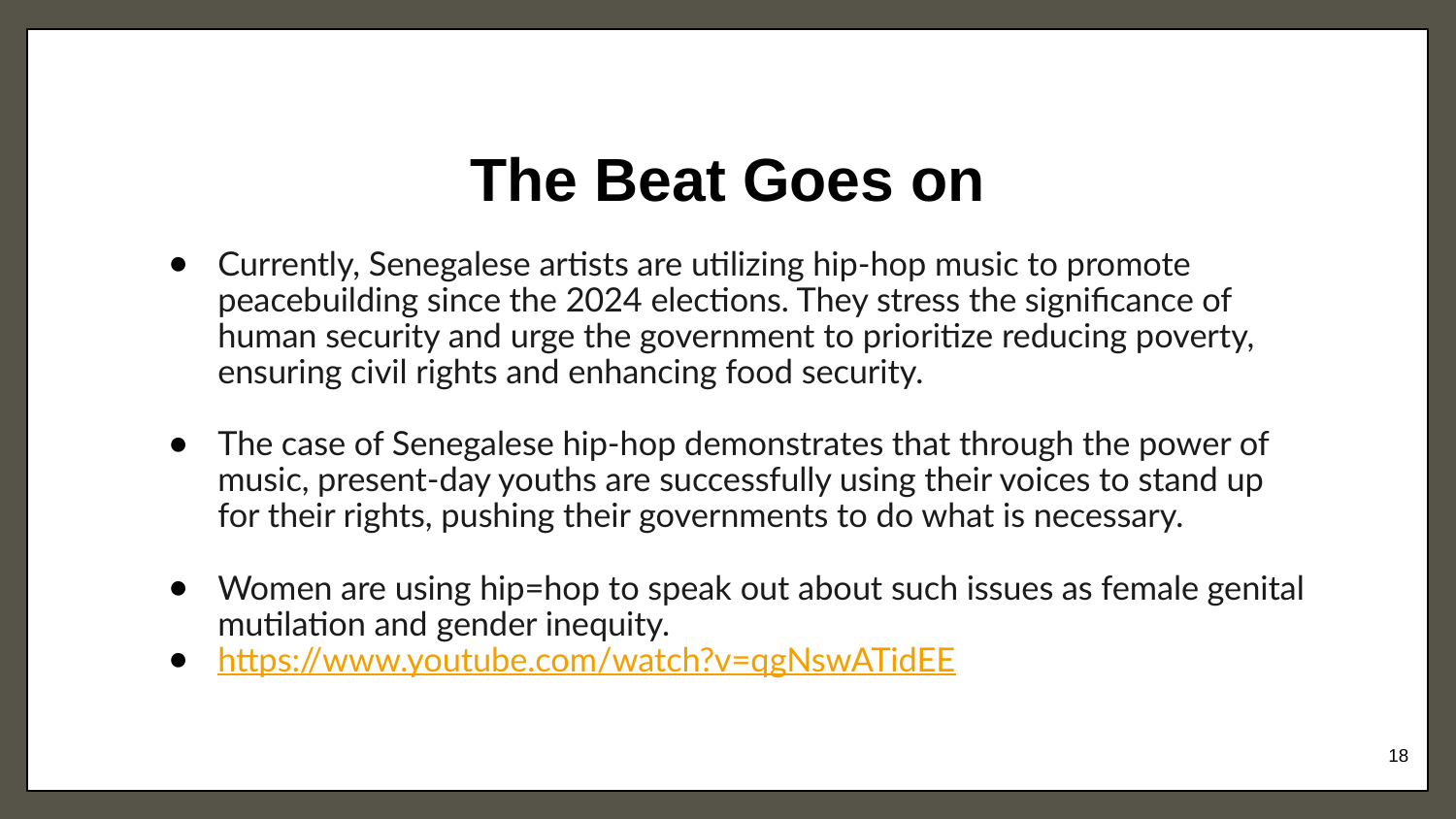

# The Beat Goes on
Currently, Senegalese artists are utilizing hip-hop music to promote peacebuilding since the 2024 elections. They stress the significance of human security and urge the government to prioritize reducing poverty, ensuring civil rights and enhancing food security.

The case of Senegalese hip-hop demonstrates that through the power of music, present-day youths are successfully using their voices to stand up for their rights, pushing their governments to do what is necessary.

Women are using hip=hop to speak out about such issues as female genital mutilation and gender inequity.
https://www.youtube.com/watch?v=qgNswATidEE

18